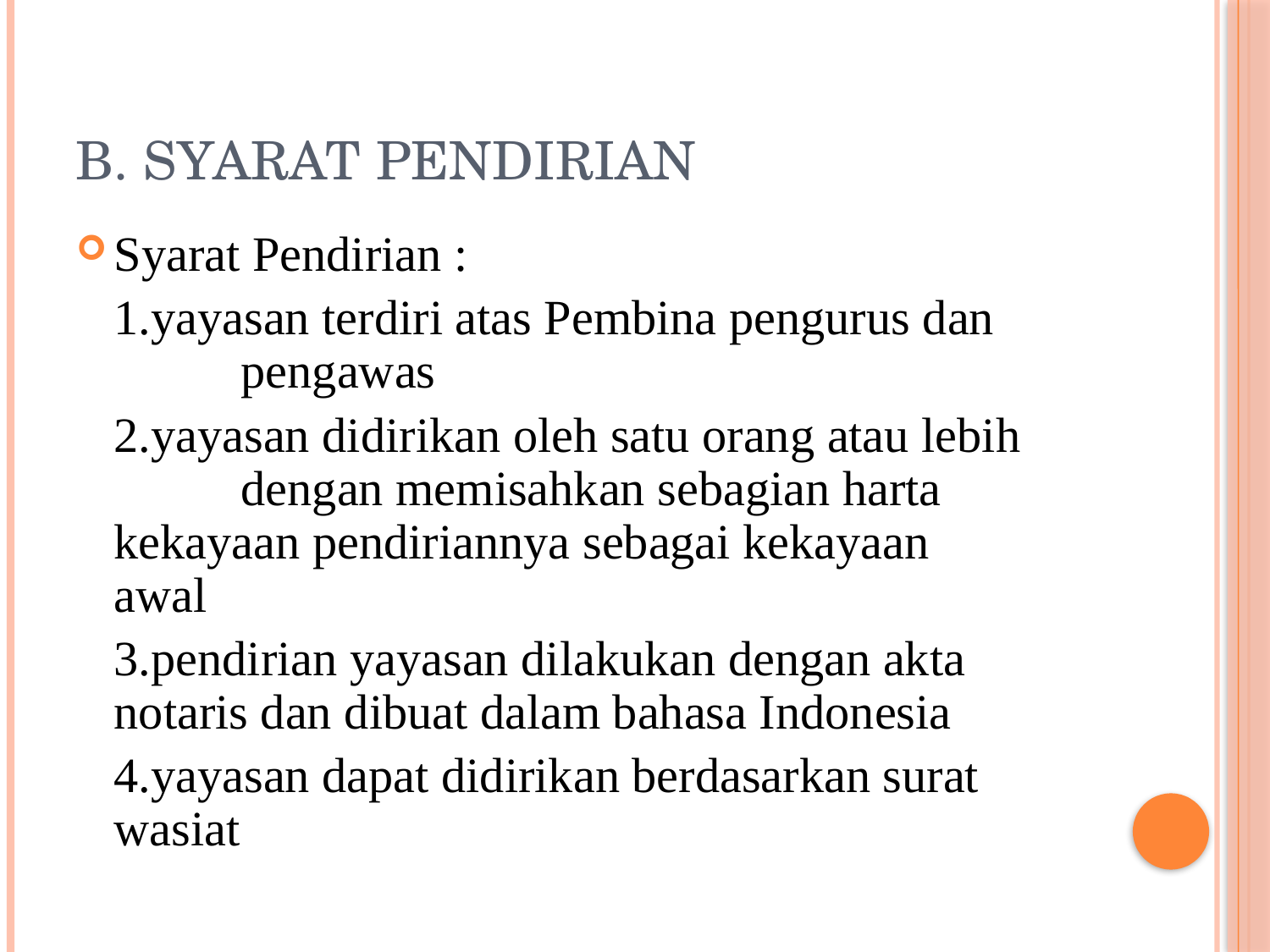

# b. Syarat Pendirian
Syarat Pendirian :
	1.yayasan terdiri atas Pembina pengurus dan 	pengawas
	2.yayasan didirikan oleh satu orang atau lebih 	dengan memisahkan sebagian harta 	kekayaan pendiriannya sebagai kekayaan 	awal
	3.pendirian yayasan dilakukan dengan akta 	notaris dan dibuat dalam bahasa Indonesia
	4.yayasan dapat didirikan berdasarkan surat 	wasiat